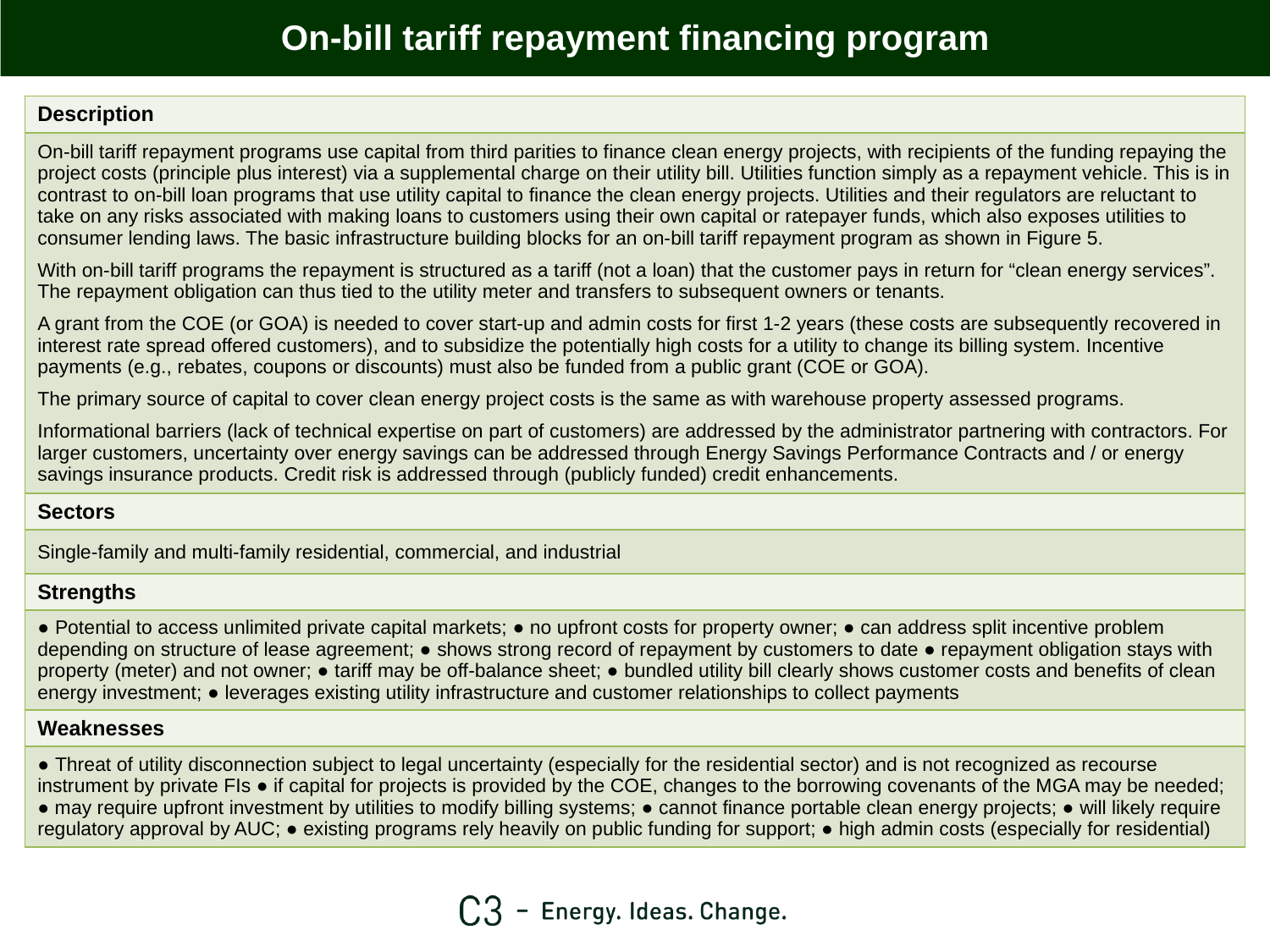

On-bill tariff repayment financing program
| Description |
| --- |
| On-bill tariff repayment programs use capital from third parities to finance clean energy projects, with recipients of the funding repaying the project costs (principle plus interest) via a supplemental charge on their utility bill. Utilities function simply as a repayment vehicle. This is in contrast to on-bill loan programs that use utility capital to finance the clean energy projects. Utilities and their regulators are reluctant to take on any risks associated with making loans to customers using their own capital or ratepayer funds, which also exposes utilities to consumer lending laws. The basic infrastructure building blocks for an on-bill tariff repayment program as shown in Figure 5. With on-bill tariff programs the repayment is structured as a tariff (not a loan) that the customer pays in return for “clean energy services”. The repayment obligation can thus tied to the utility meter and transfers to subsequent owners or tenants. A grant from the COE (or GOA) is needed to cover start-up and admin costs for first 1-2 years (these costs are subsequently recovered in interest rate spread offered customers), and to subsidize the potentially high costs for a utility to change its billing system. Incentive payments (e.g., rebates, coupons or discounts) must also be funded from a public grant (COE or GOA). The primary source of capital to cover clean energy project costs is the same as with warehouse property assessed programs. Informational barriers (lack of technical expertise on part of customers) are addressed by the administrator partnering with contractors. For larger customers, uncertainty over energy savings can be addressed through Energy Savings Performance Contracts and / or energy savings insurance products. Credit risk is addressed through (publicly funded) credit enhancements. |
| Sectors |
| Single-family and multi-family residential, commercial, and industrial |
| Strengths |
| ● Potential to access unlimited private capital markets; ● no upfront costs for property owner; ● can address split incentive problem depending on structure of lease agreement; ● shows strong record of repayment by customers to date ● repayment obligation stays with property (meter) and not owner; ● tariff may be off-balance sheet; ● bundled utility bill clearly shows customer costs and benefits of clean energy investment; ● leverages existing utility infrastructure and customer relationships to collect payments |
| Weaknesses |
| ● Threat of utility disconnection subject to legal uncertainty (especially for the residential sector) and is not recognized as recourse instrument by private FIs ● if capital for projects is provided by the COE, changes to the borrowing covenants of the MGA may be needed; ● may require upfront investment by utilities to modify billing systems; ● cannot finance portable clean energy projects; ● will likely require regulatory approval by AUC; ● existing programs rely heavily on public funding for support; ● high admin costs (especially for residential) |